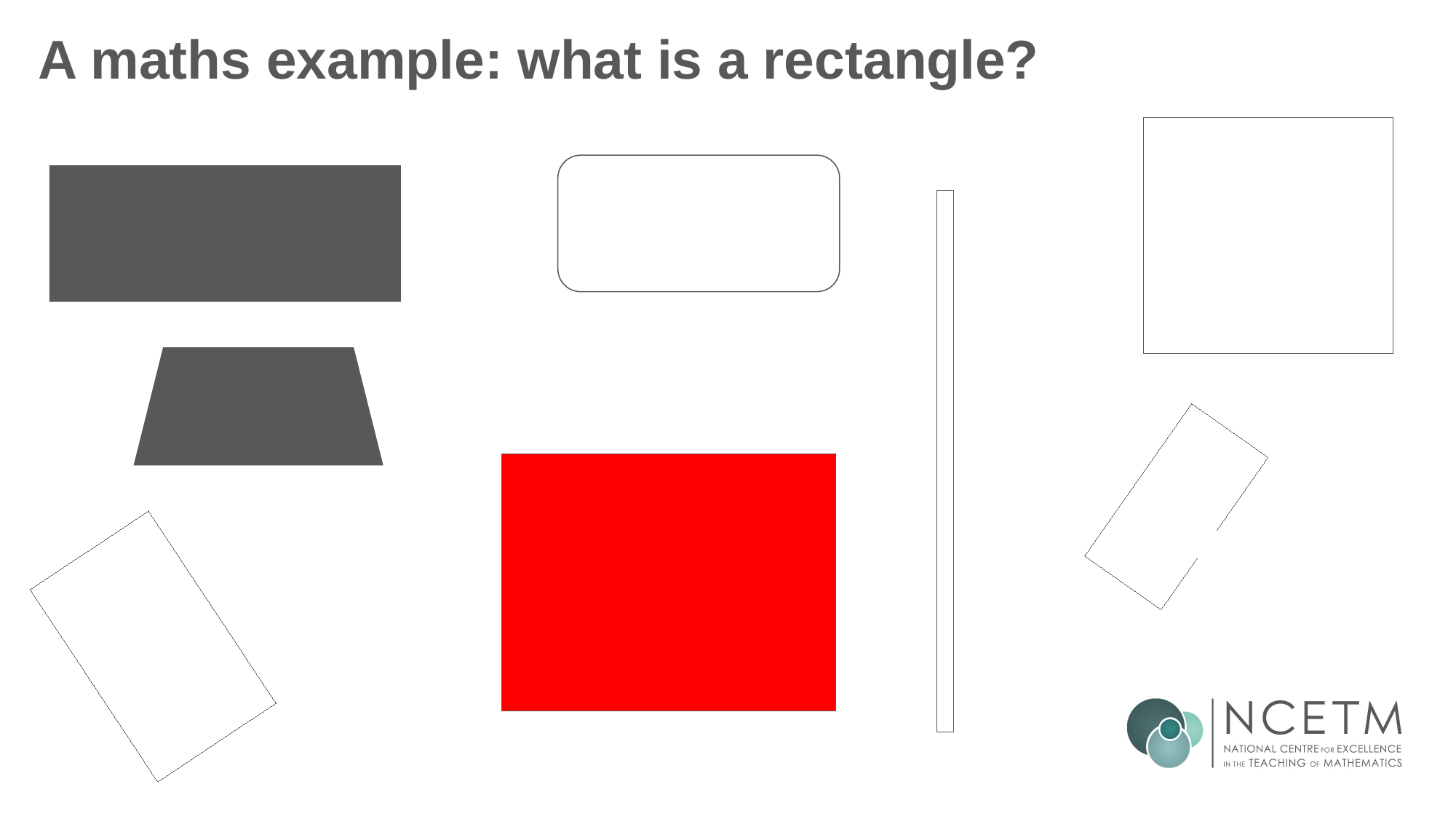

# A maths example: what is a rectangle?